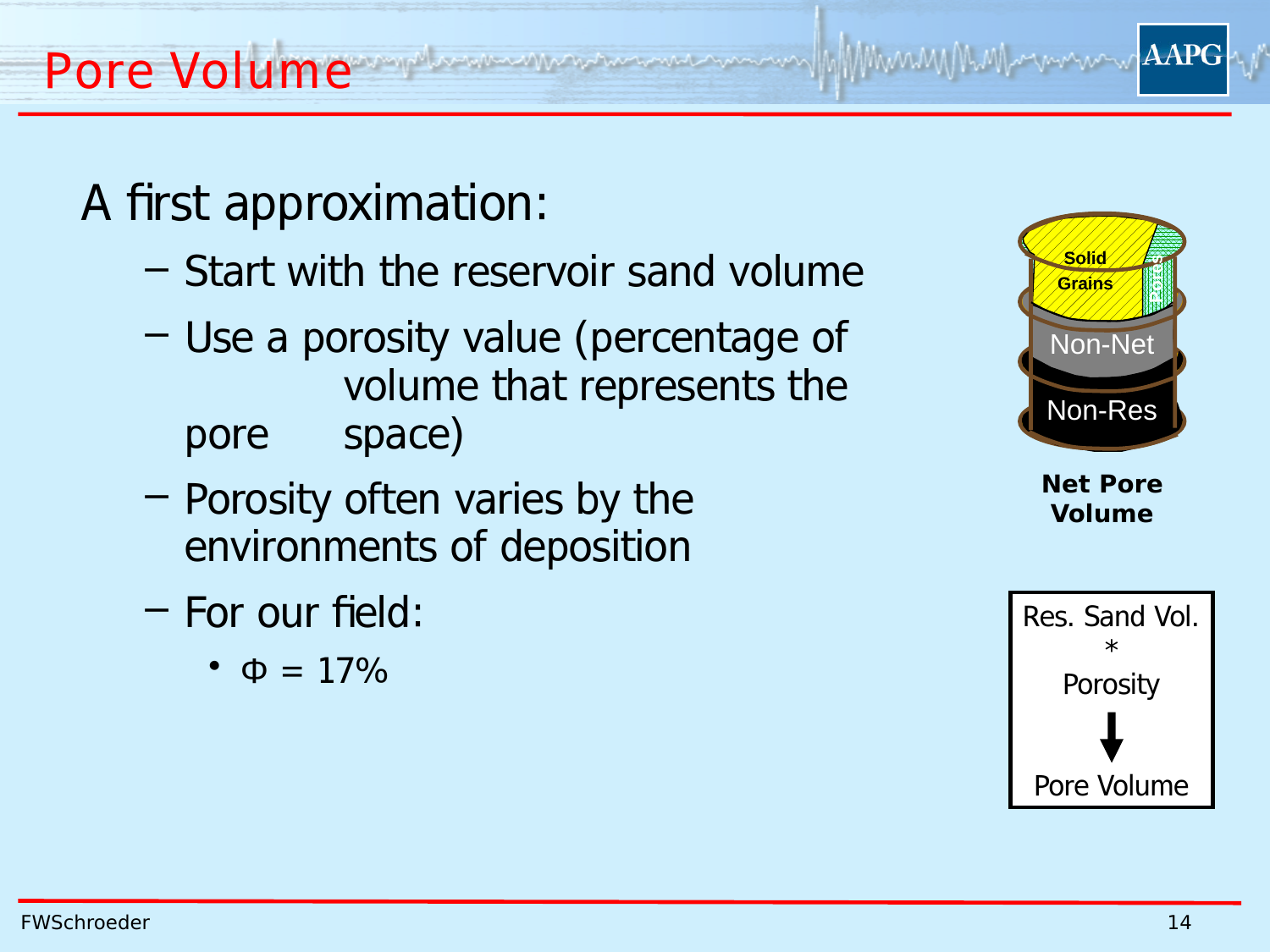

# Pore Volume
A first approximation:
Start with the reservoir sand volume
Use a porosity value (percentage of 	volume that represents the pore 	space)
Porosity often varies by the 	environments of deposition
For our field:
Φ = 17%

Solid
Grains

Pores

Non-Net

Non-Res
Non-Res

Net Pore
Volume

Res. Sand Vol.
*
Porosity

Pore Volume